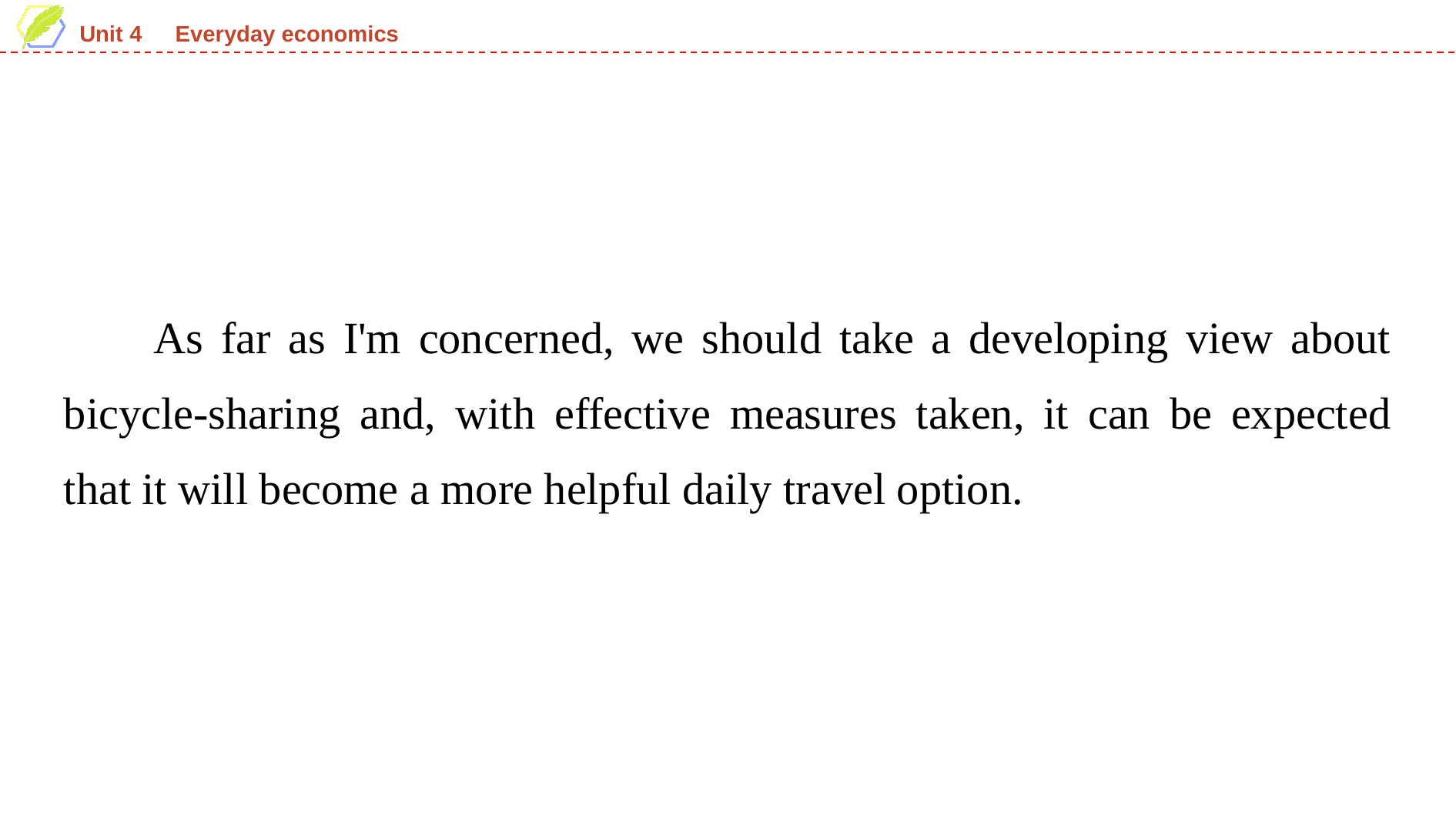

As far as I'm concerned, we should take a developing view about bicycle-sharing and, with effective measures taken, it can be expected that it will become a more helpful daily travel option.